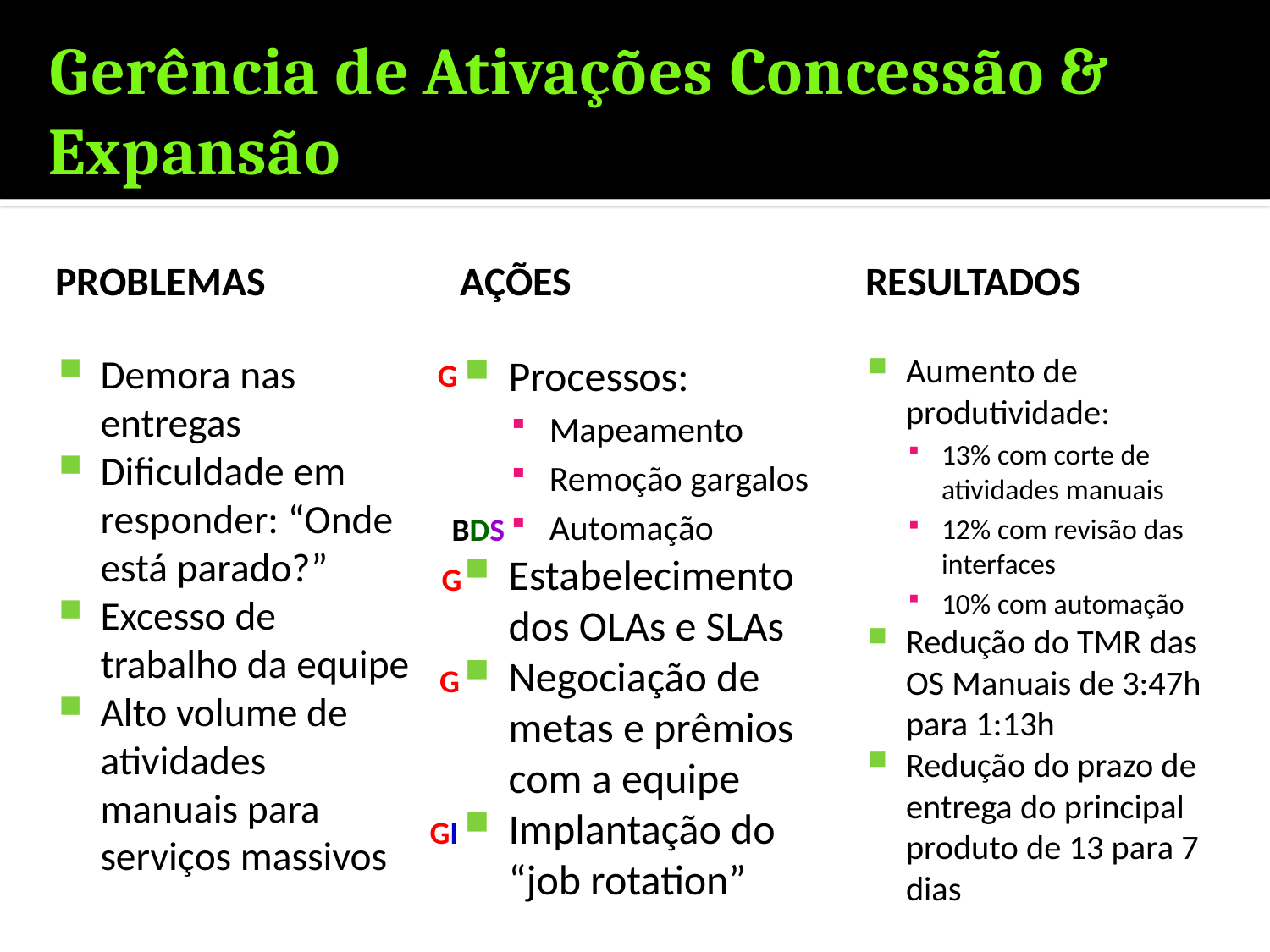

# Gerência de Ativações Concessão & Expansão
Problemas
ações
resultados
Demora nas entregas
Dificuldade em responder: “Onde está parado?”
Excesso de trabalho da equipe
Alto volume de atividades manuais para serviços massivos
Processos:
Mapeamento
Remoção gargalos
Automação
Estabelecimento dos OLAs e SLAs
Negociação de metas e prêmios com a equipe
Implantação do “job rotation”
Aumento de produtividade:
13% com corte de atividades manuais
12% com revisão das interfaces
10% com automação
Redução do TMR das OS Manuais de 3:47h para 1:13h
Redução do prazo de entrega do principal produto de 13 para 7 dias
G
BDS
G
G
GI